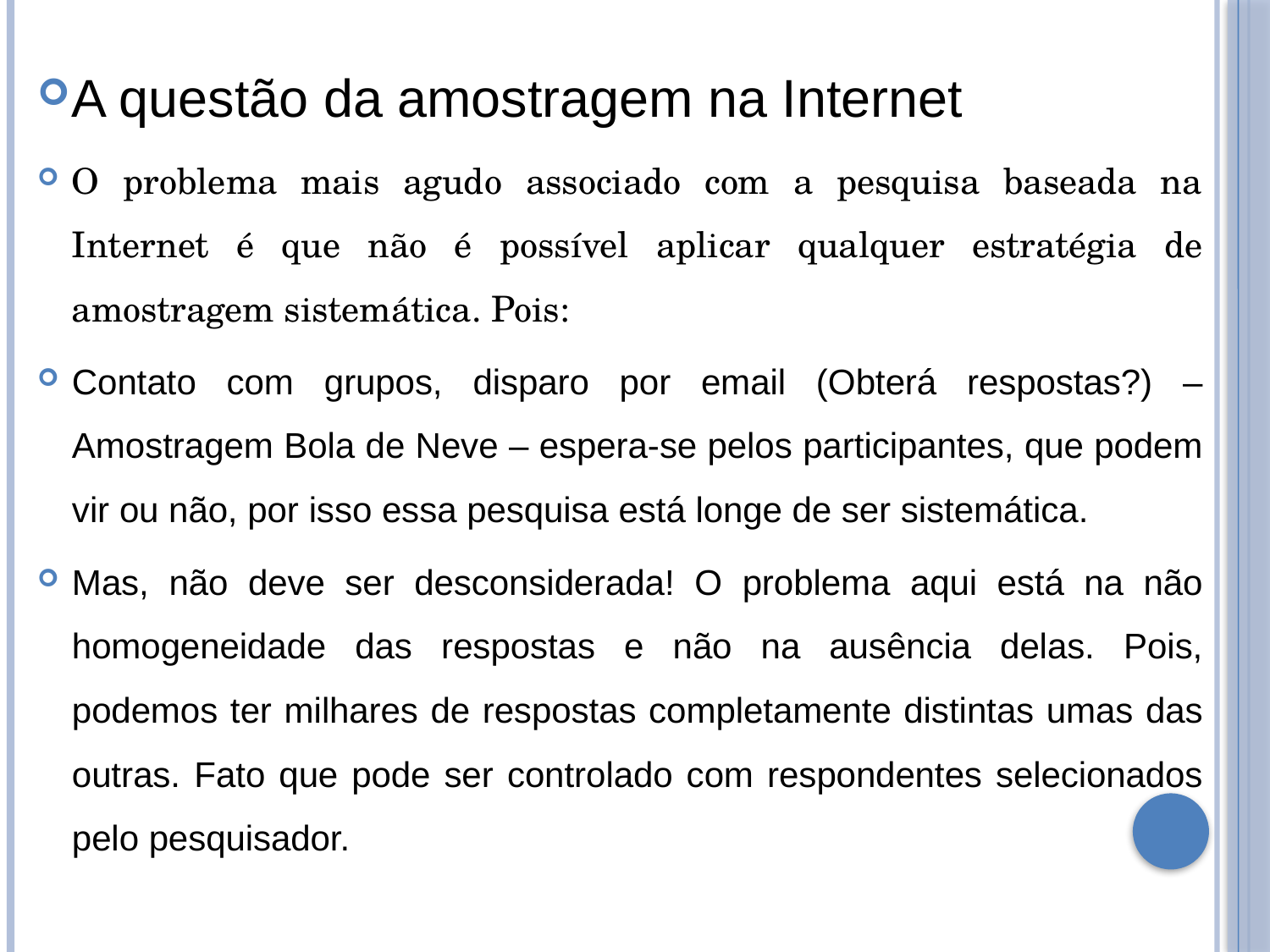

A questão da amostragem na Internet
O problema mais agudo associado com a pesquisa baseada na Internet é que não é possível aplicar qualquer estratégia de amostragem sistemática. Pois:
Contato com grupos, disparo por email (Obterá respostas?) – Amostragem Bola de Neve – espera-se pelos participantes, que podem vir ou não, por isso essa pesquisa está longe de ser sistemática.
Mas, não deve ser desconsiderada! O problema aqui está na não homogeneidade das respostas e não na ausência delas. Pois, podemos ter milhares de respostas completamente distintas umas das outras. Fato que pode ser controlado com respondentes selecionados pelo pesquisador.